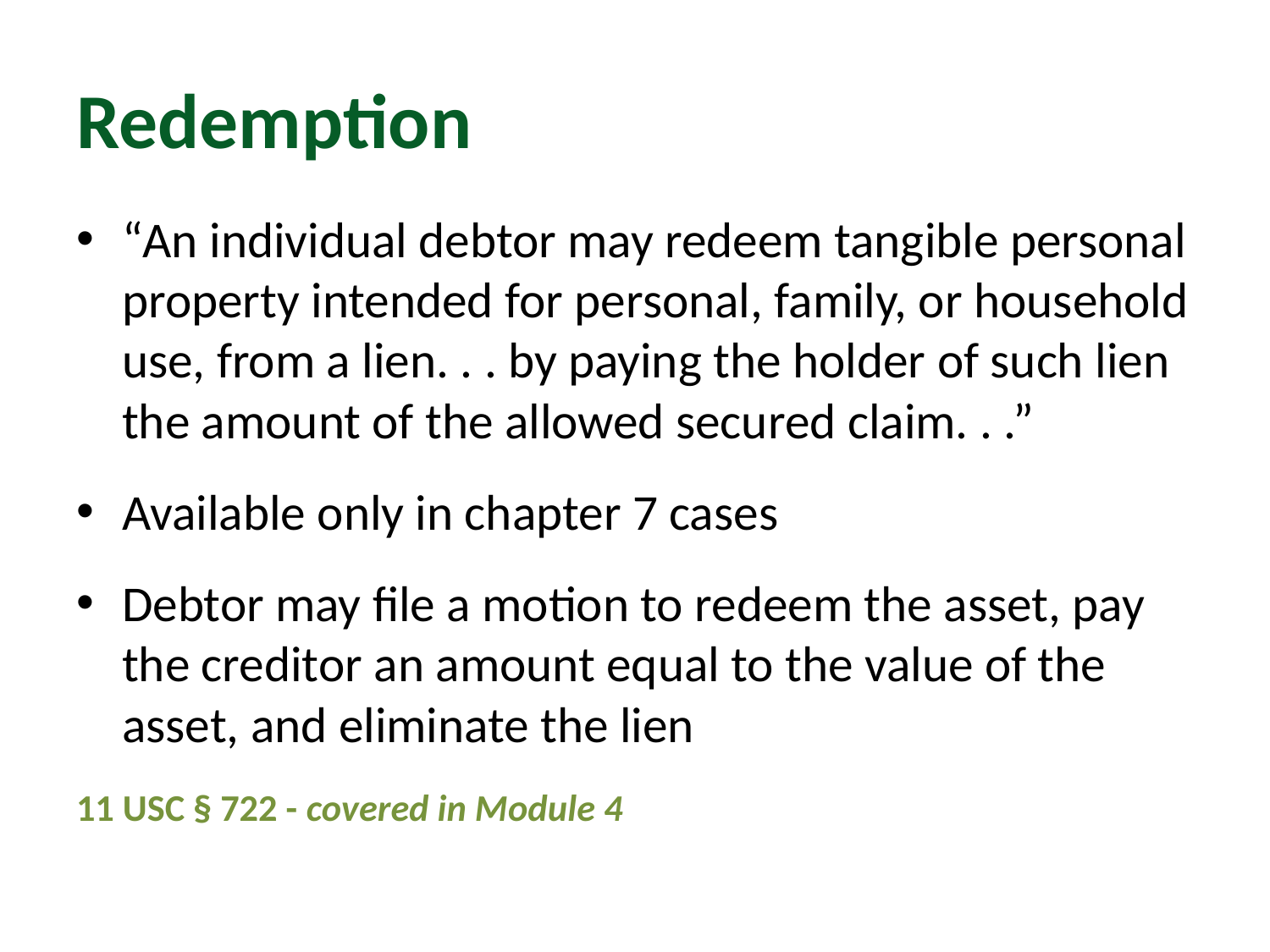

# Redemption
“An individual debtor may redeem tangible personal property intended for personal, family, or household use, from a lien. . . by paying the holder of such lien the amount of the allowed secured claim. . .”
Available only in chapter 7 cases
Debtor may file a motion to redeem the asset, pay the creditor an amount equal to the value of the asset, and eliminate the lien
11 USC § 722 - covered in Module 4